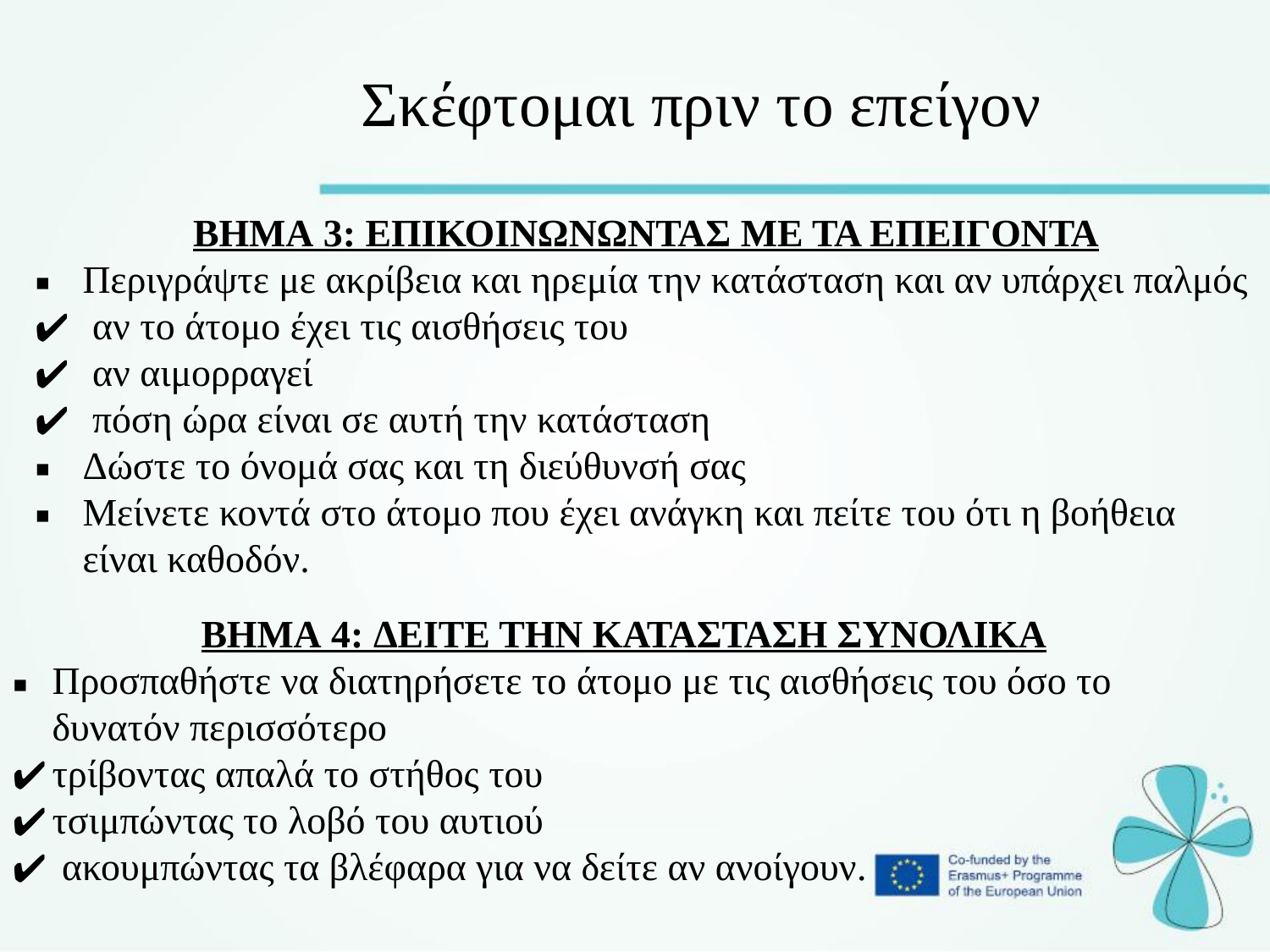

Σκέφτομαι πριν το επείγον
ΒΗΜΑ 3: ΕΠΙΚΟΙΝΩΝΩΝΤΑΣ ΜΕ ΤΑ ΕΠΕΙΓΟΝΤΑ
Περιγράψτε με ακρίβεια και ηρεμία την κατάσταση και αν υπάρχει παλμός
 αν το άτομο έχει τις αισθήσεις του
 αν αιμορραγεί
 πόση ώρα είναι σε αυτή την κατάσταση
Δώστε το όνομά σας και τη διεύθυνσή σας
Μείνετε κοντά στο άτομο που έχει ανάγκη και πείτε του ότι η βοήθεια είναι καθοδόν.
ΒΗΜΑ 4: ΔΕΙΤΕ ΤΗΝ ΚΑΤΑΣΤΑΣΗ ΣΥΝΟΛΙΚΑ
Προσπαθήστε να διατηρήσετε το άτομο με τις αισθήσεις του όσο το δυνατόν περισσότερο
τρίβοντας απαλά το στήθος του
τσιμπώντας το λοβό του αυτιού
 ακουμπώντας τα βλέφαρα για να δείτε αν ανοίγουν.